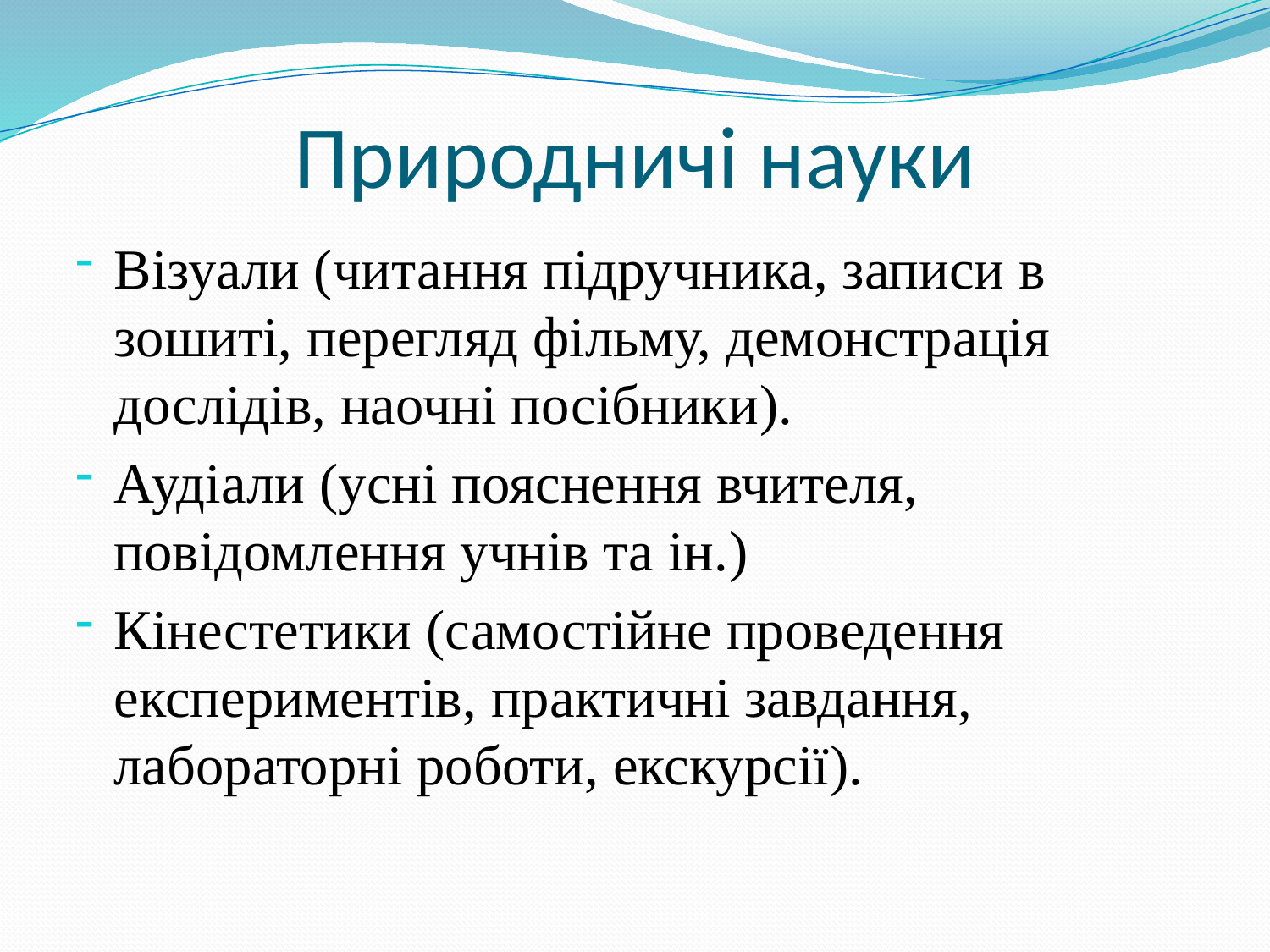

# Природничі науки
Візуали (читання підручника, записи в зошиті, перегляд фільму, демонстрація дослідів, наочні посібники).
Аудіали (усні пояснення вчителя, повідомлення учнів та ін.)
Кінестетики (самостійне проведення експериментів, практичні завдання, лабораторні роботи, екскурсії).